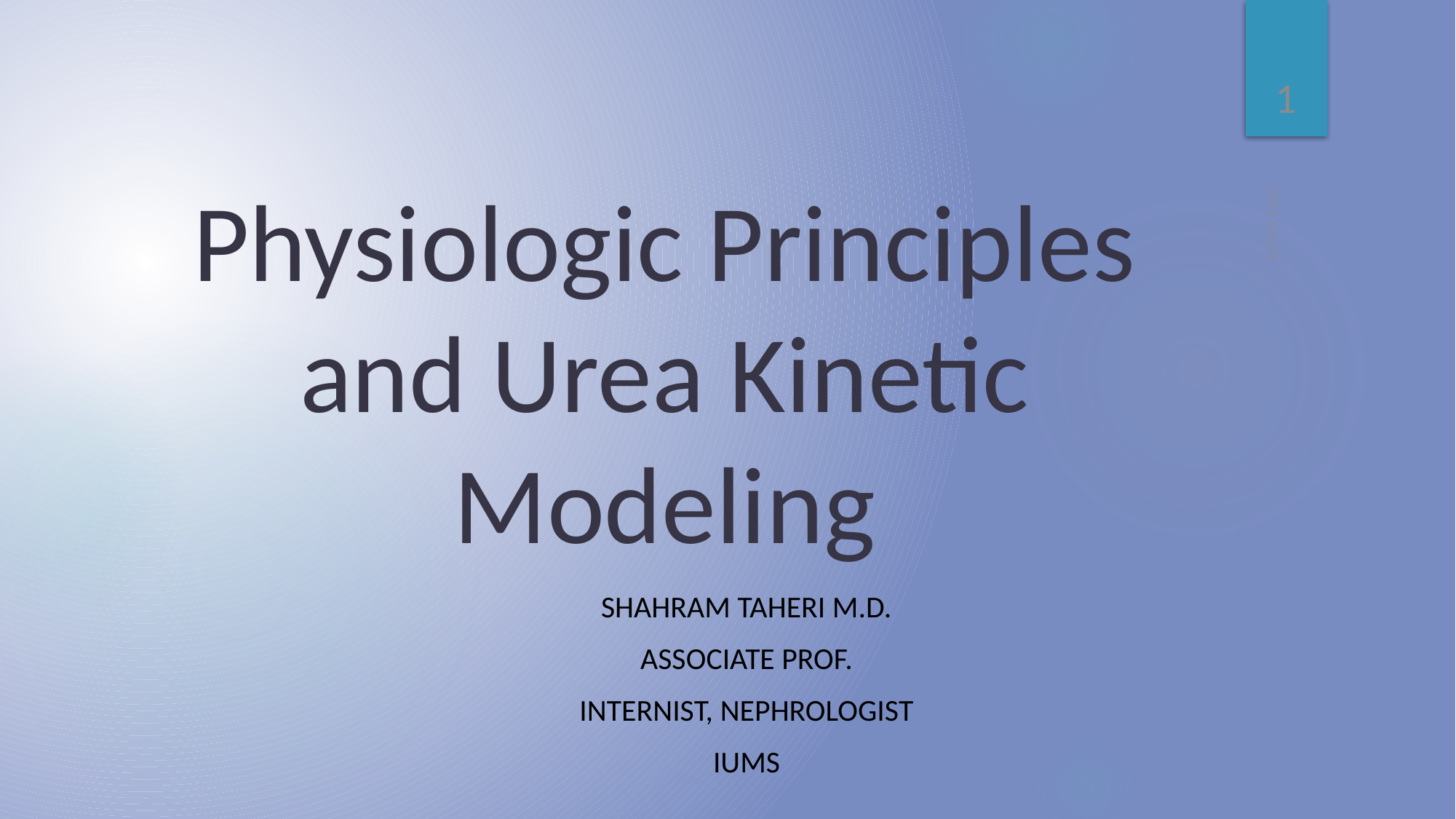

1
# Physiologic Principles and Urea Kinetic Modeling
1401.04.09
Shahram Taheri M.D.
Associate Prof.
Internist, Nephrologist
IUMS